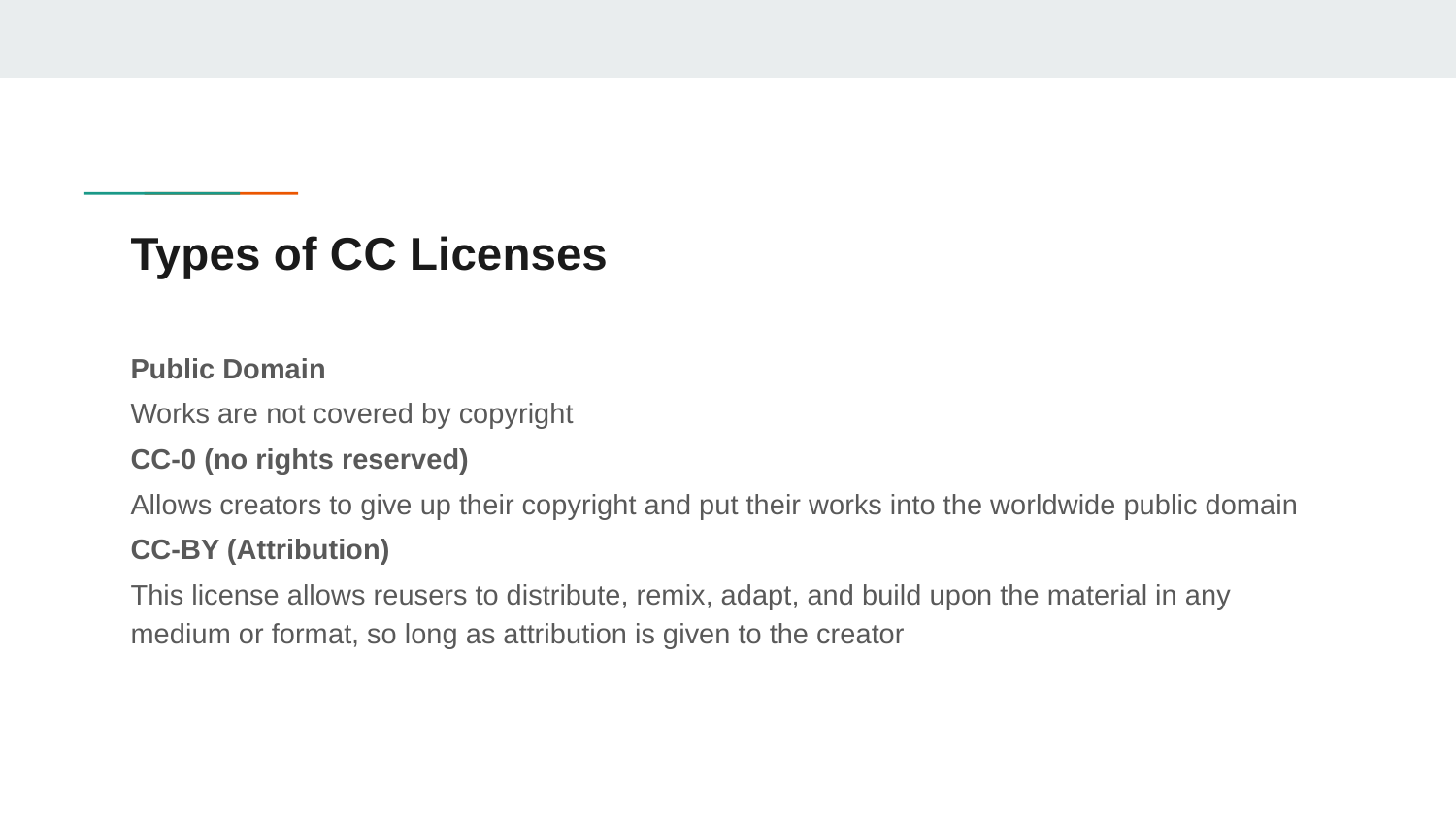

# Types of CC Licenses
Public Domain
Works are not covered by copyright
CC-0 (no rights reserved)
Allows creators to give up their copyright and put their works into the worldwide public domain
CC-BY (Attribution)
This license allows reusers to distribute, remix, adapt, and build upon the material in any medium or format, so long as attribution is given to the creator